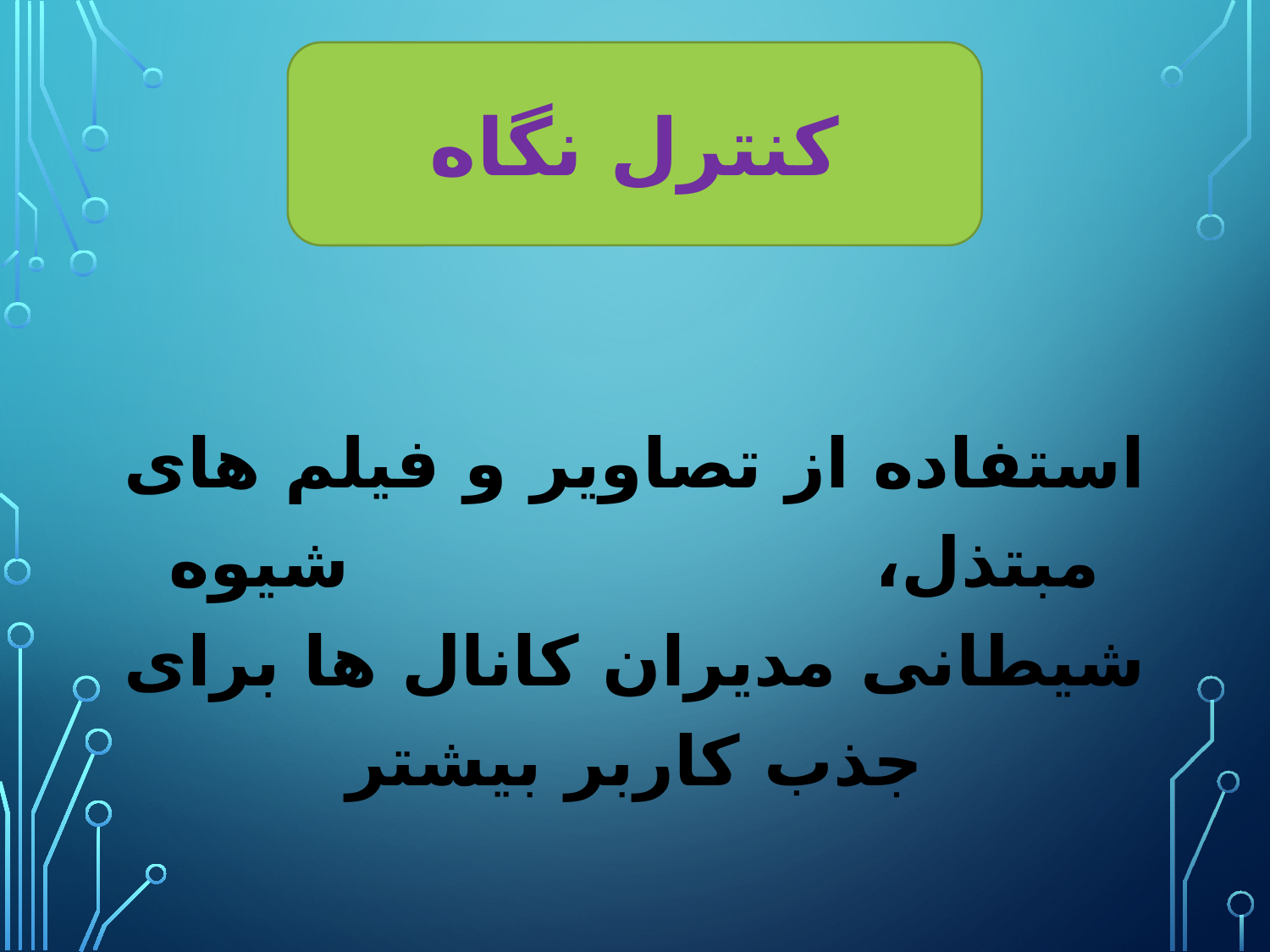

کنترل نگاه
استفاده از تصاویر و فیلم های مبتذل،                      شیوه شیطانی مدیران کانال ها برای جذب کاربر بیشتر